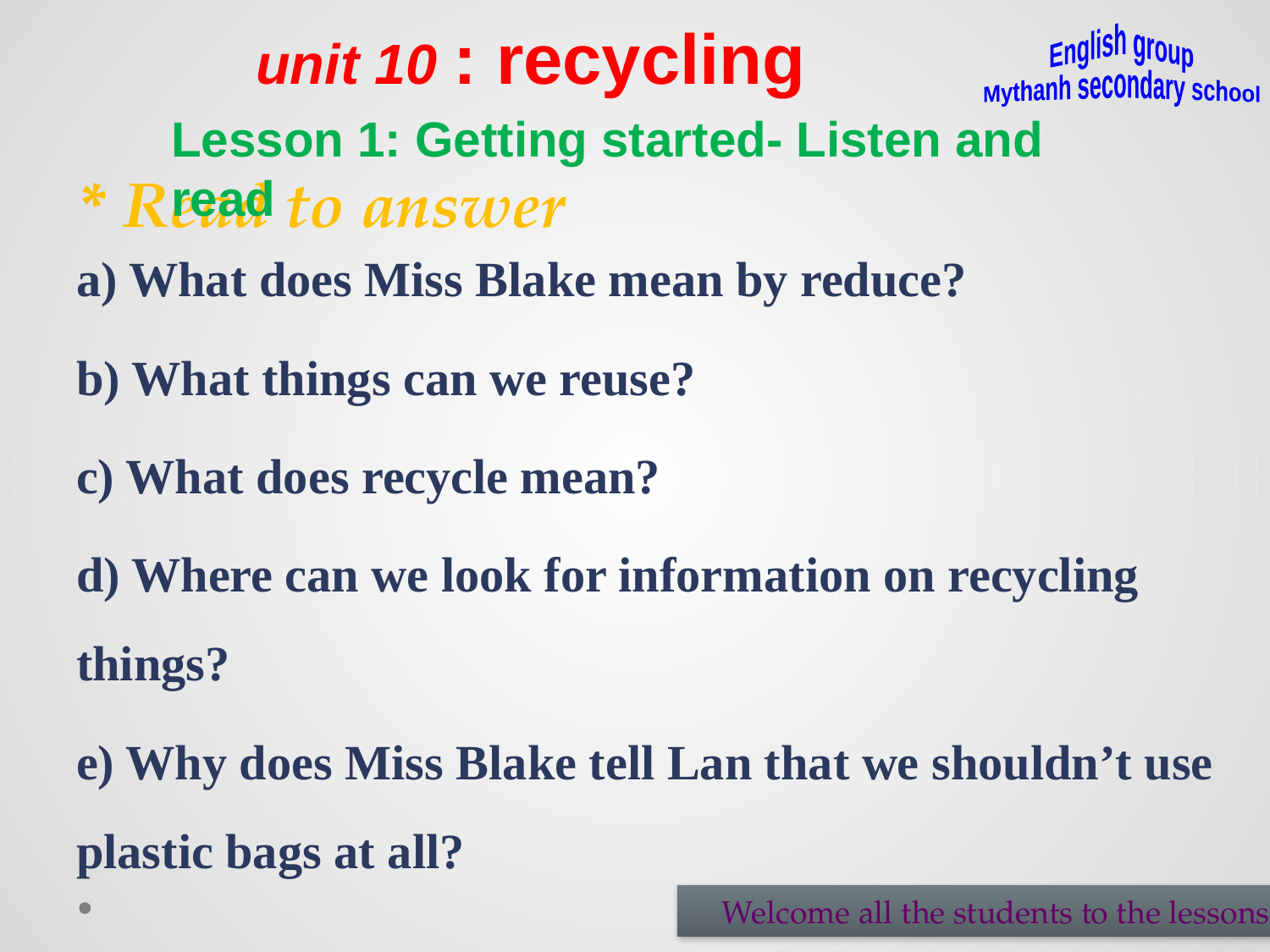

unit 10 : recycling
Lesson 1: Getting started- Listen and read
English group
Mythanh secondary school
# * Read to answer
a) What does Miss Blake mean by reduce?
b) What things can we reuse?
c) What does recycle mean?
d) Where can we look for information on recycling things?
e) Why does Miss Blake tell Lan that we shouldn’t use plastic bags at all?
    Welcome all the students to the lessons of English group - My Thanh Secondary school.